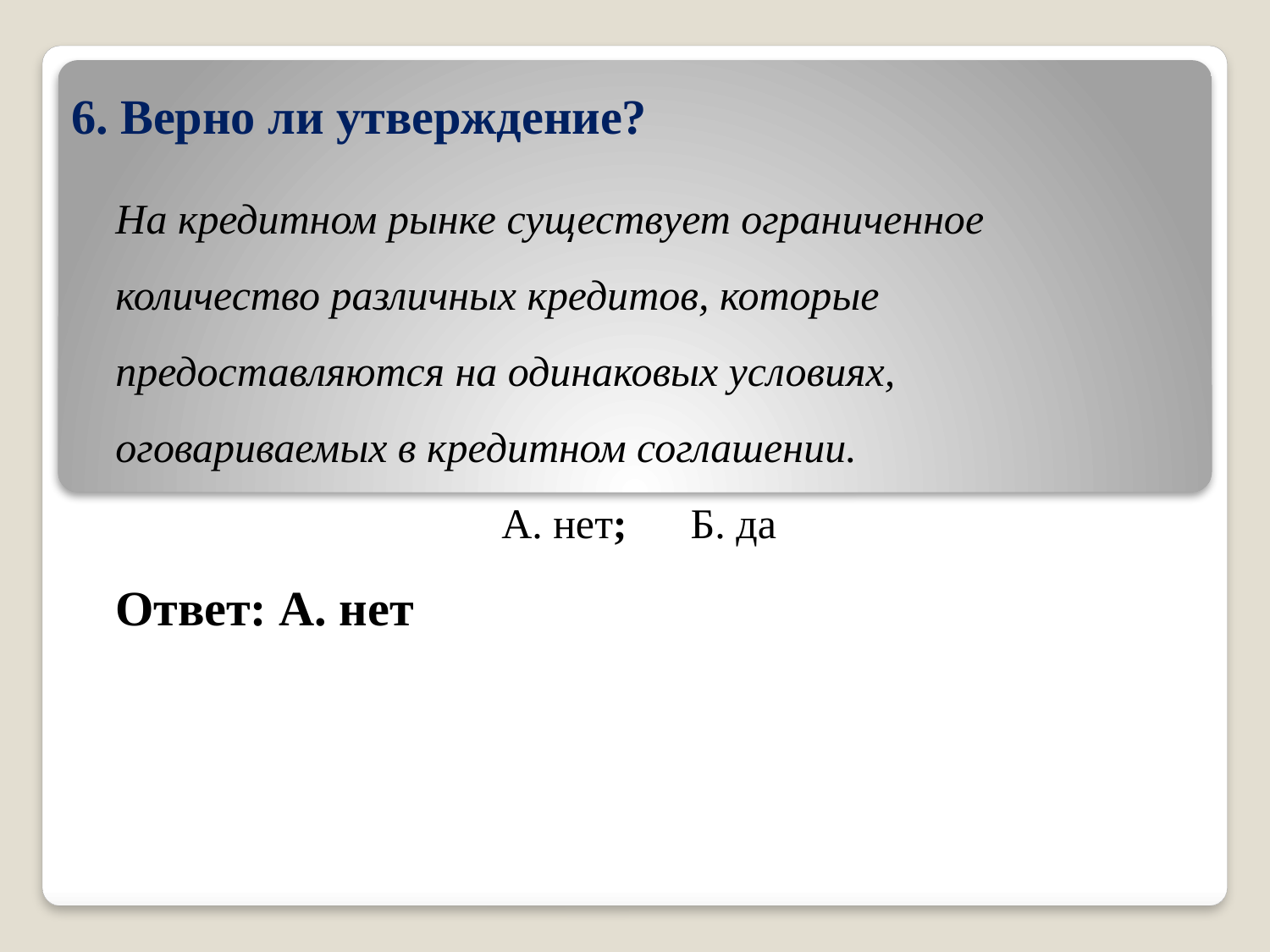

# 6. Верно ли утверждение?
На кредитном рынке существует ограниченное количество различных кредитов, которые предоставляются на одинаковых условиях, оговариваемых в кредитном соглашении.
А. нет;      Б. да
Ответ: А. нет